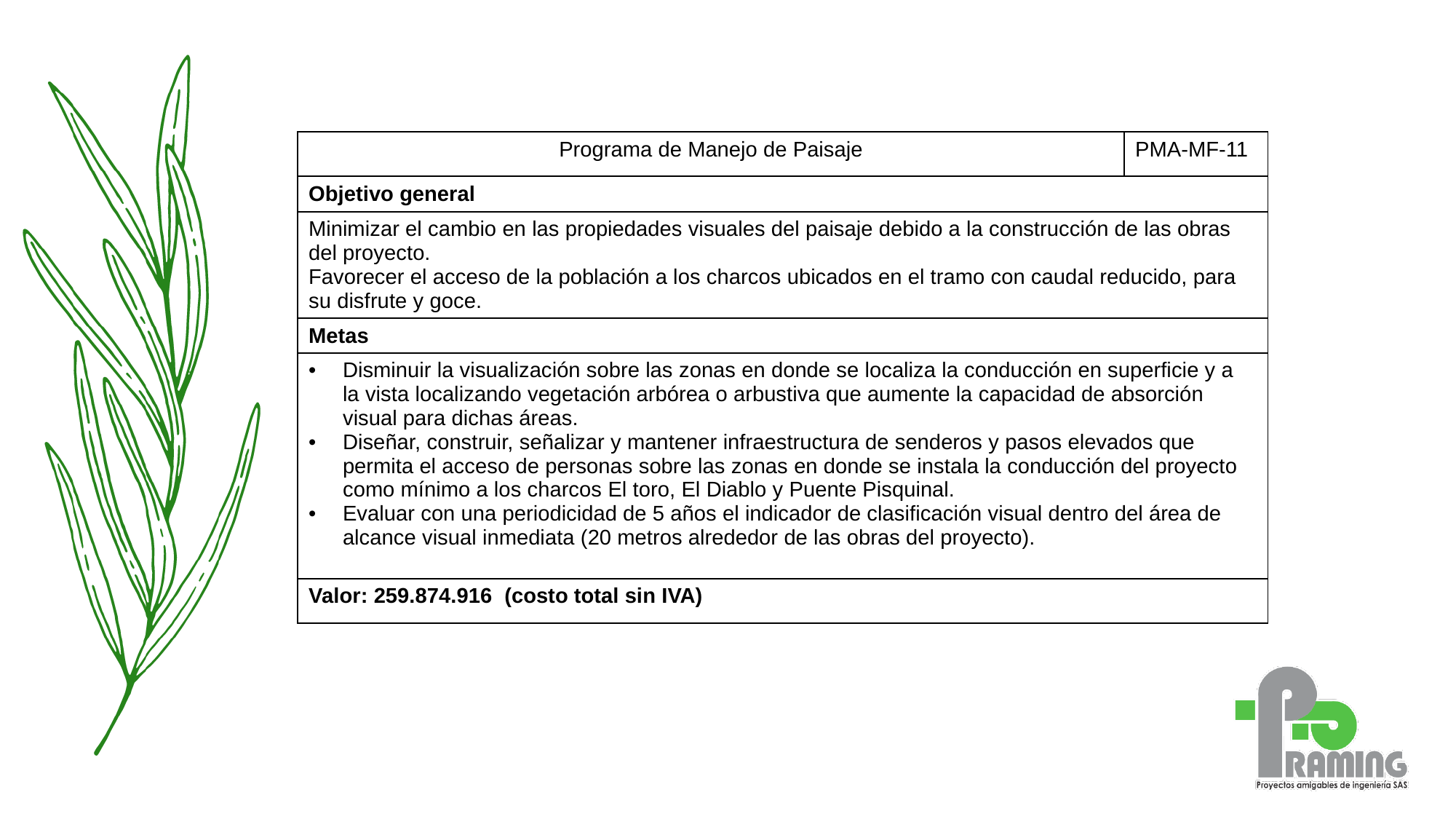

| Programa de Manejo de Paisaje | PMA-MF-11 |
| --- | --- |
| Objetivo general |  |
| Minimizar el cambio en las propiedades visuales del paisaje debido a la construcción de las obras del proyecto. Favorecer el acceso de la población a los charcos ubicados en el tramo con caudal reducido, para su disfrute y goce. |  |
| Metas |  |
| Disminuir la visualización sobre las zonas en donde se localiza la conducción en superficie y a la vista localizando vegetación arbórea o arbustiva que aumente la capacidad de absorción visual para dichas áreas. Diseñar, construir, señalizar y mantener infraestructura de senderos y pasos elevados que permita el acceso de personas sobre las zonas en donde se instala la conducción del proyecto como mínimo a los charcos El toro, El Diablo y Puente Pisquinal. Evaluar con una periodicidad de 5 años el indicador de clasificación visual dentro del área de alcance visual inmediata (20 metros alrededor de las obras del proyecto). |  |
| Valor: 259.874.916 (costo total sin IVA) |  |